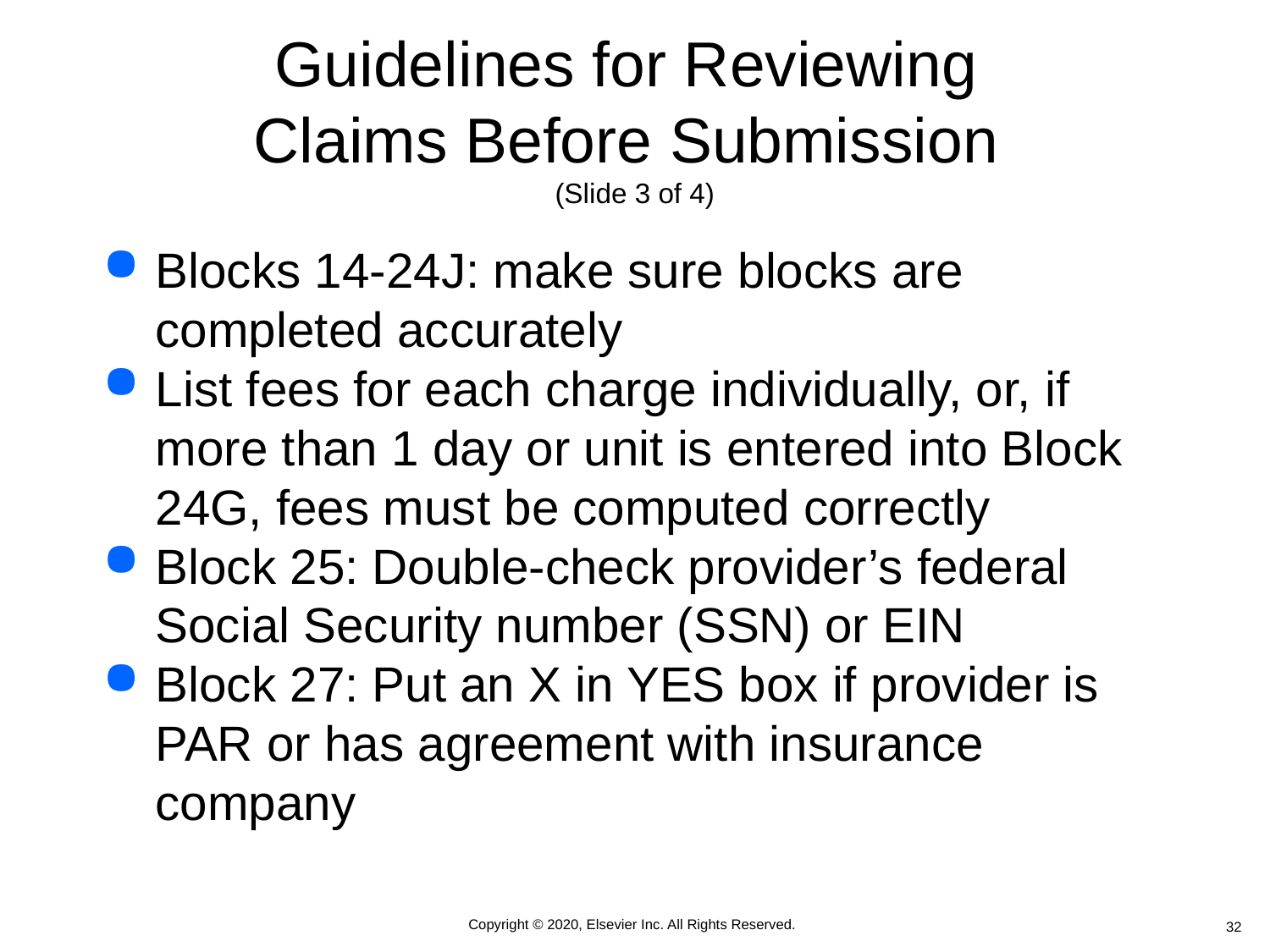

# Guidelines for Reviewing Claims Before Submission (Slide 3 of 4)
Blocks 14-24J: make sure blocks are completed accurately
List fees for each charge individually, or, if more than 1 day or unit is entered into Block 24G, fees must be computed correctly
Block 25: Double-check provider’s federal Social Security number (SSN) or EIN
Block 27: Put an X in YES box if provider is PAR or has agreement with insurance company